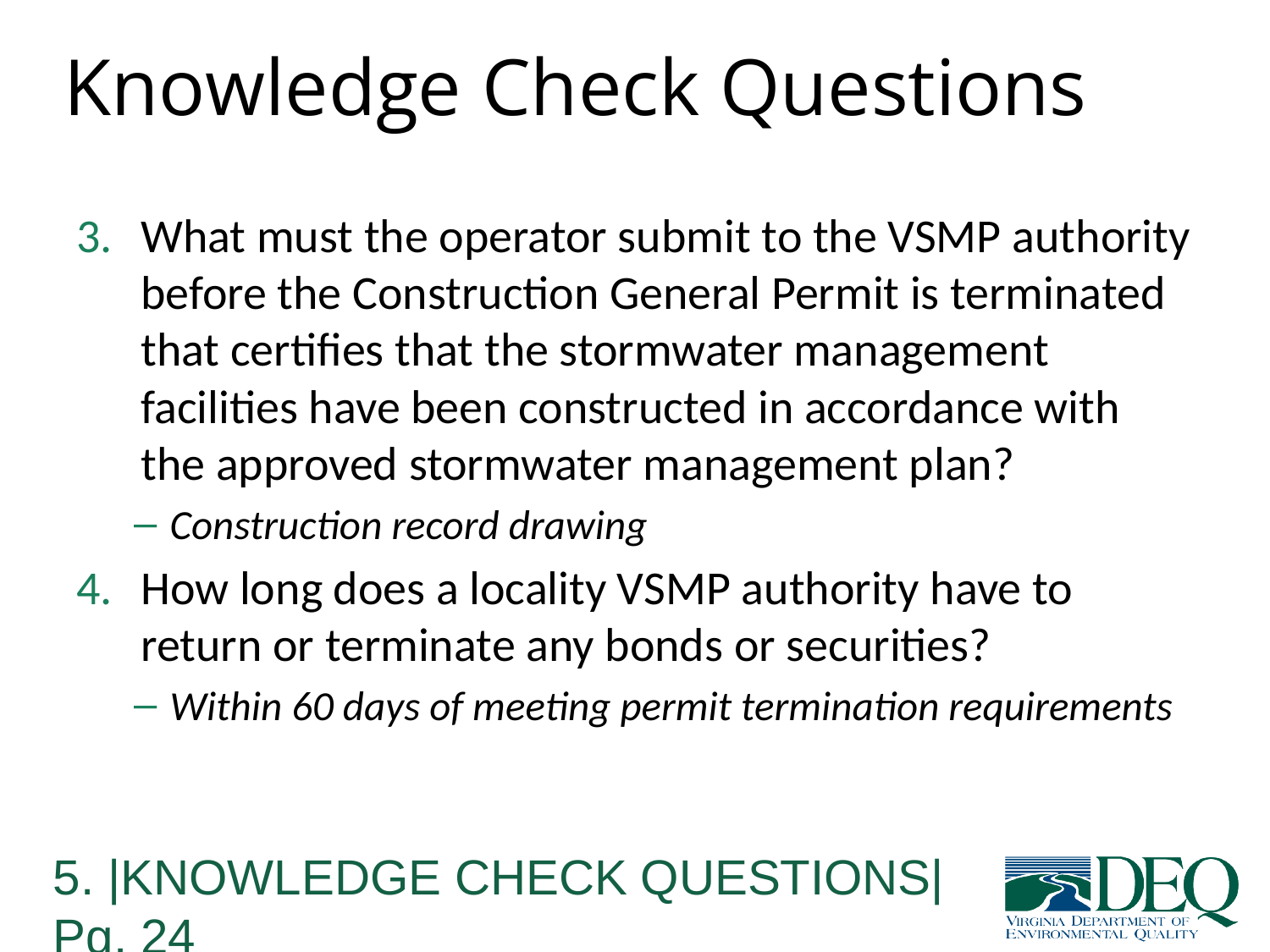

# Knowledge Check Questions
What must the operator submit to the VSMP authority before the Construction General Permit is terminated that certifies that the stormwater management facilities have been constructed in accordance with the approved stormwater management plan?
Construction record drawing
How long does a locality VSMP authority have to return or terminate any bonds or securities?
Within 60 days of meeting permit termination requirements
5. |KNOWLEDGE CHECK QUESTIONS| Pg. 24